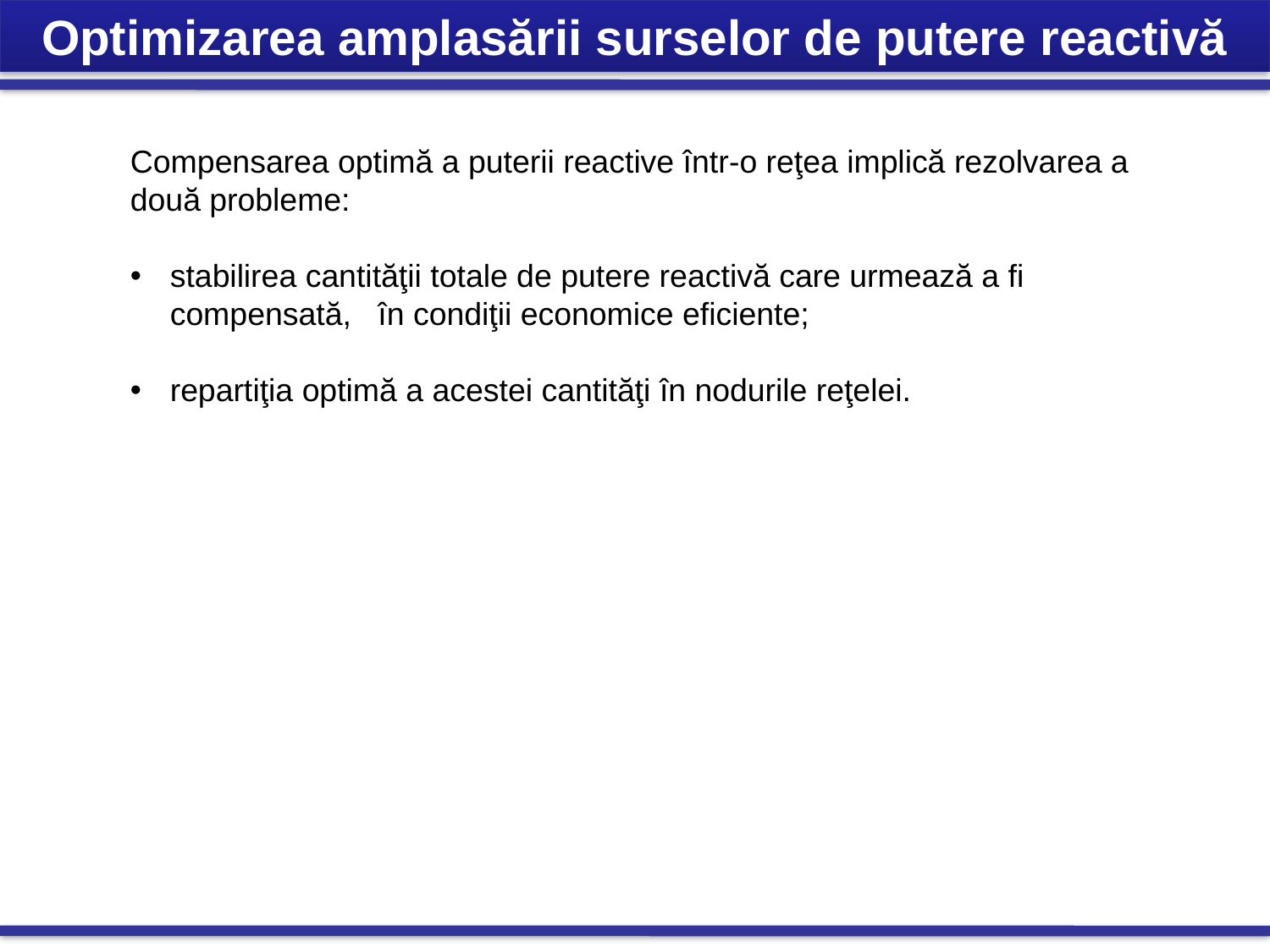

Optimizarea amplasării surselor de putere reactivă

Compensarea optimă a puterii reactive într-o reţea implică rezolvarea a două probleme:

stabilirea cantităţii totale de putere reactivă care urmează a fi compensată,   în condiţii economice eficiente;

repartiţia optimă a acestei cantităţi în nodurile reţelei.